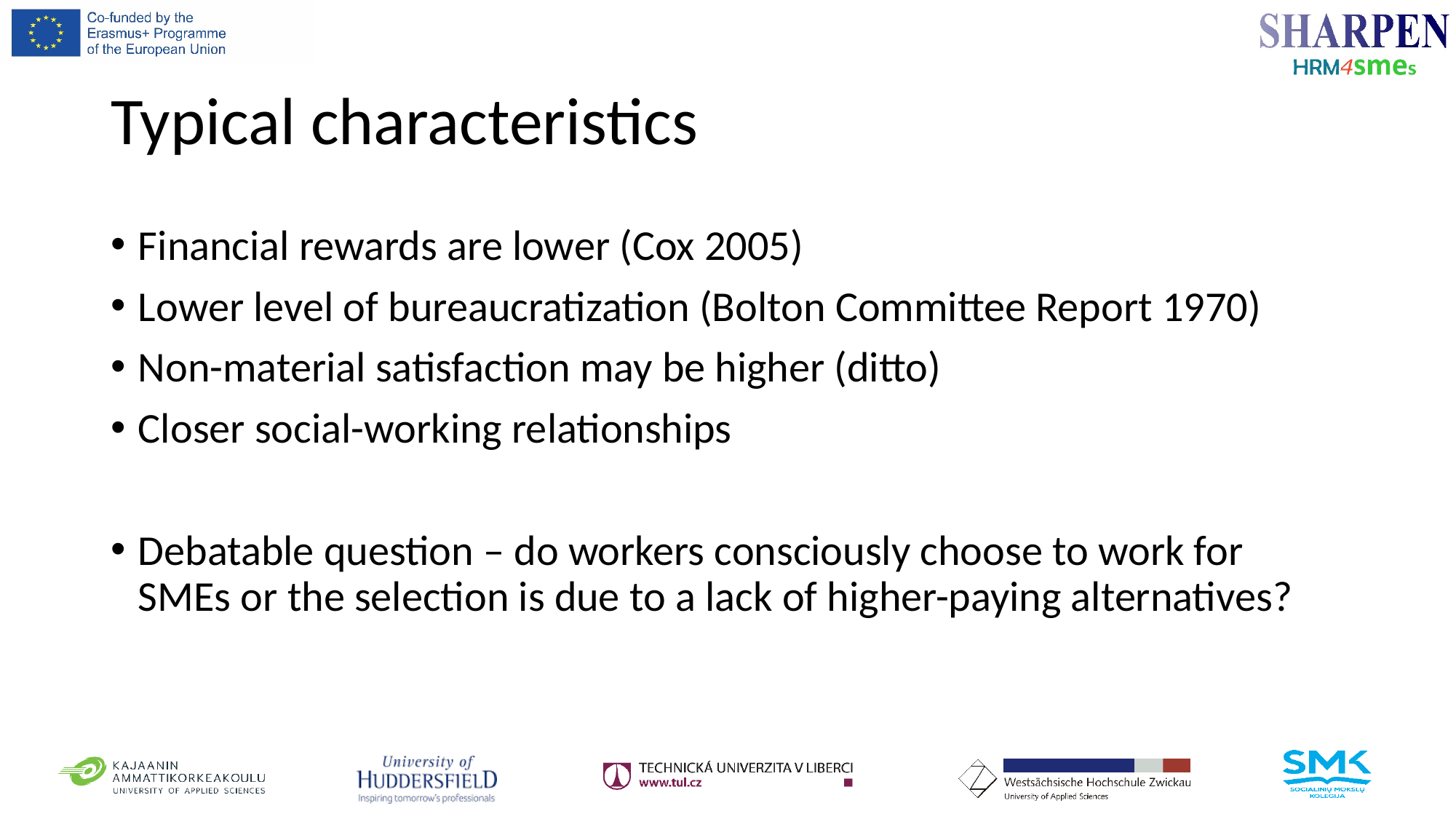

# Typical characteristics
Financial rewards are lower (Cox 2005)
Lower level of bureaucratization (Bolton Committee Report 1970)
Non-material satisfaction may be higher (ditto)
Closer social-working relationships

Debatable question – do workers consciously choose to work for SMEs or the selection is due to a lack of higher-paying alternatives?